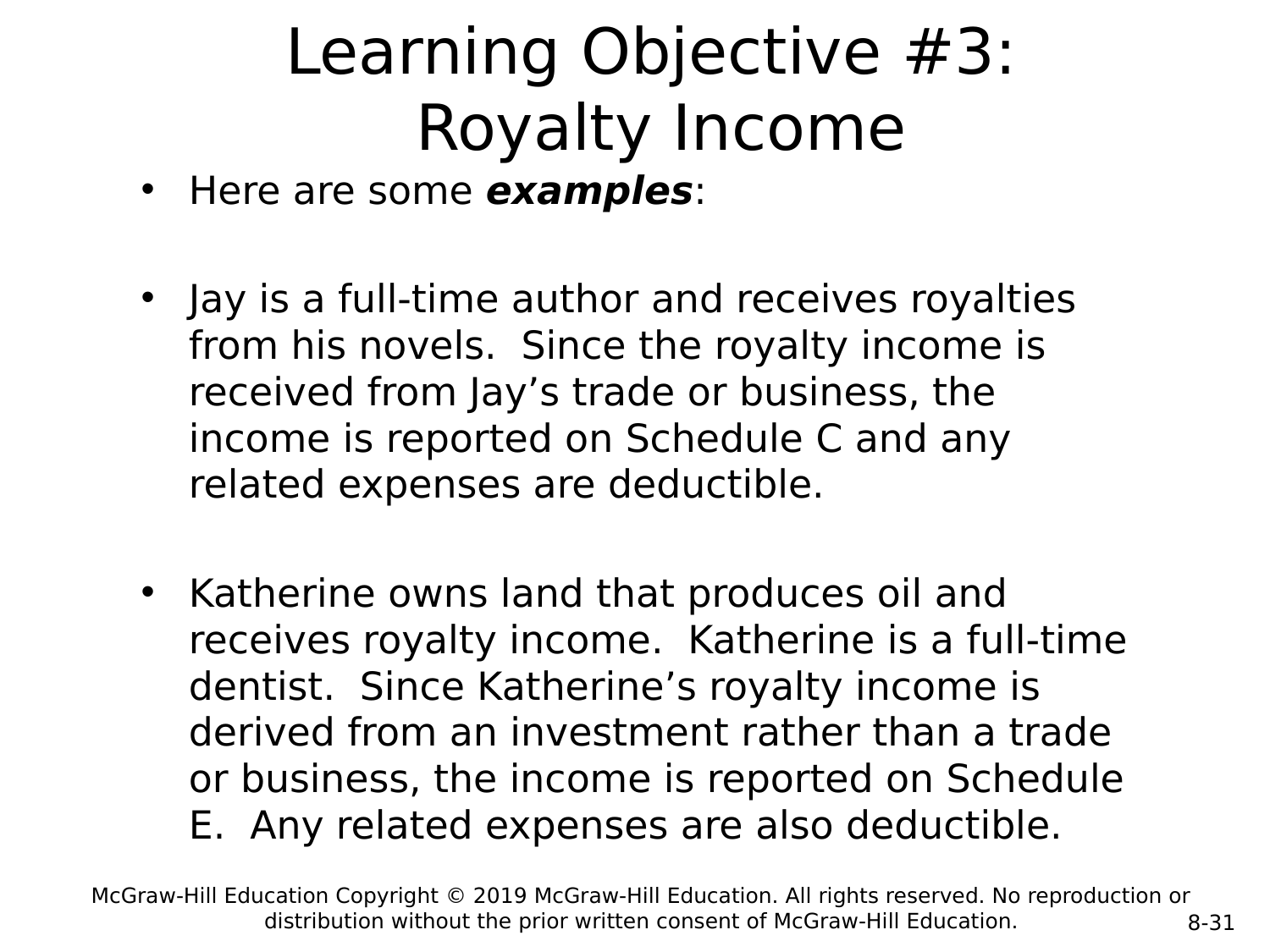

# Learning Objective #3:  Royalty Income
Here are some examples:

Jay is a full-time author and receives royalties from his novels.  Since the royalty income is received from Jay’s trade or business, the income is reported on Schedule C and any related expenses are deductible.

Katherine owns land that produces oil and receives royalty income.  Katherine is a full-time dentist.  Since Katherine’s royalty income is derived from an investment rather than a trade or business, the income is reported on Schedule E.  Any related expenses are also deductible.
McGraw-Hill Education Copyright © 2019 McGraw-Hill Education. All rights reserved. No reproduction or distribution without the prior written consent of McGraw-Hill Education.
8-31